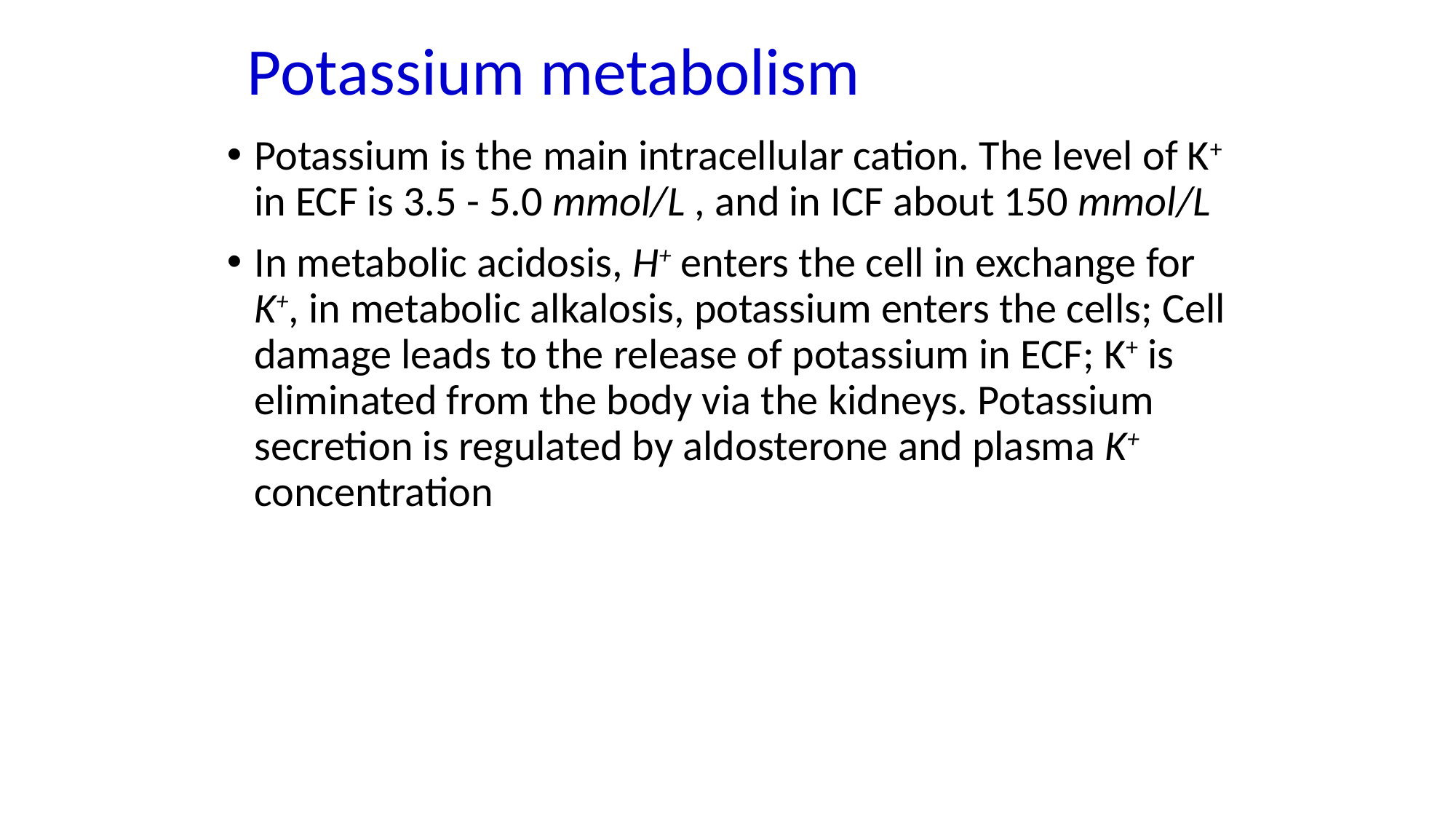

# Potassium metabolism
Potassium is the main intracellular cation. The level of K+ in ECF is 3.5 - 5.0 mmol/L , and in ICF about 150 mmol/L
In metabolic acidosis, H+ enters the cell in exchange for K+, in metabolic alkalosis, potassium enters the cells; Cell damage leads to the release of potassium in ECF; K+ is eliminated from the body via the kidneys. Potassium secretion is regulated by aldosterone and plasma K+ concentration